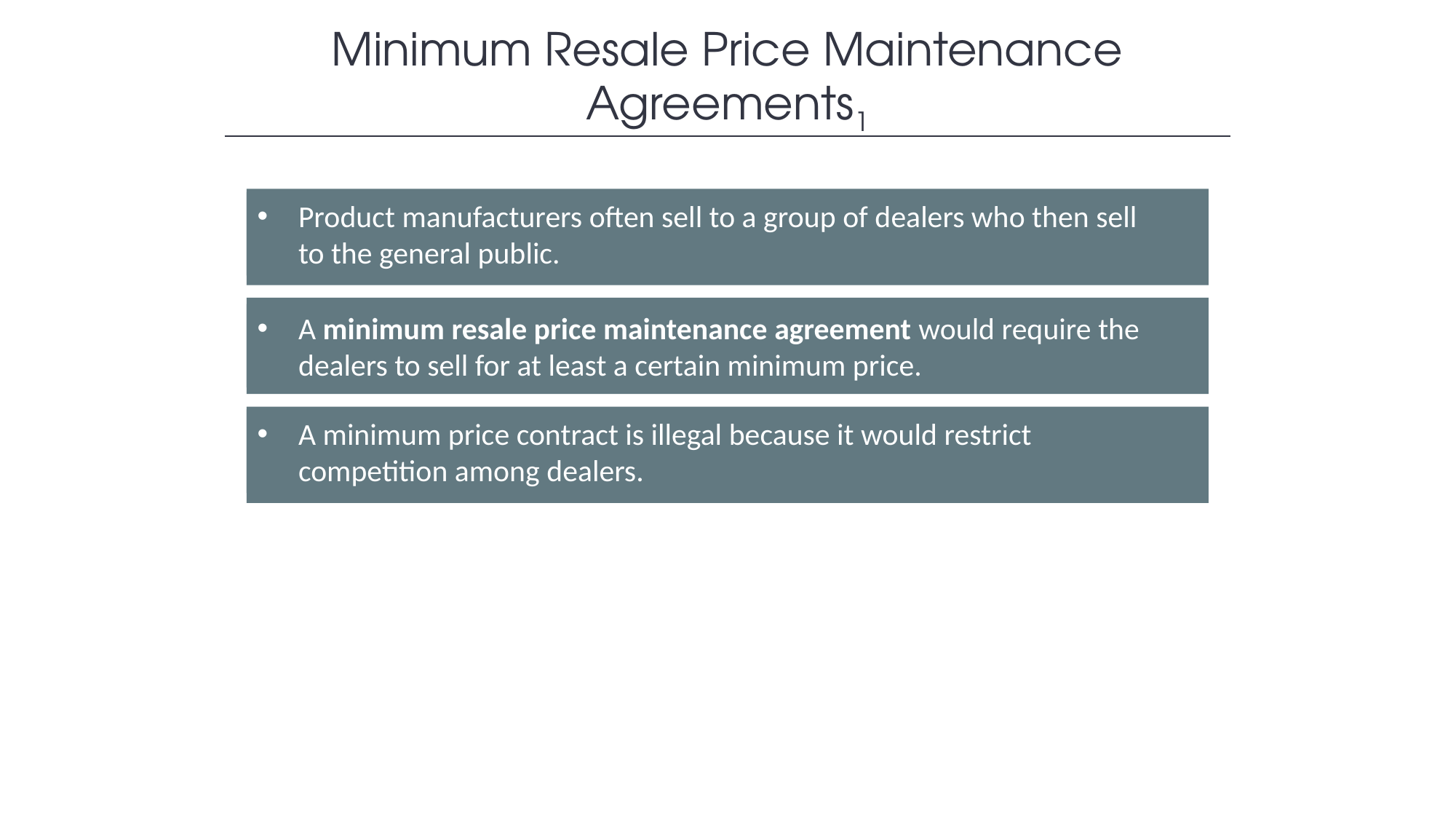

Minimum Resale Price Maintenance Agreements1

Product manufacturers often sell to a group of dealers who then sell to the general public.

A minimum resale price maintenance agreement would require the dealers to sell for at least a certain minimum price.

A minimum price contract is illegal because it would restrict competition among dealers.